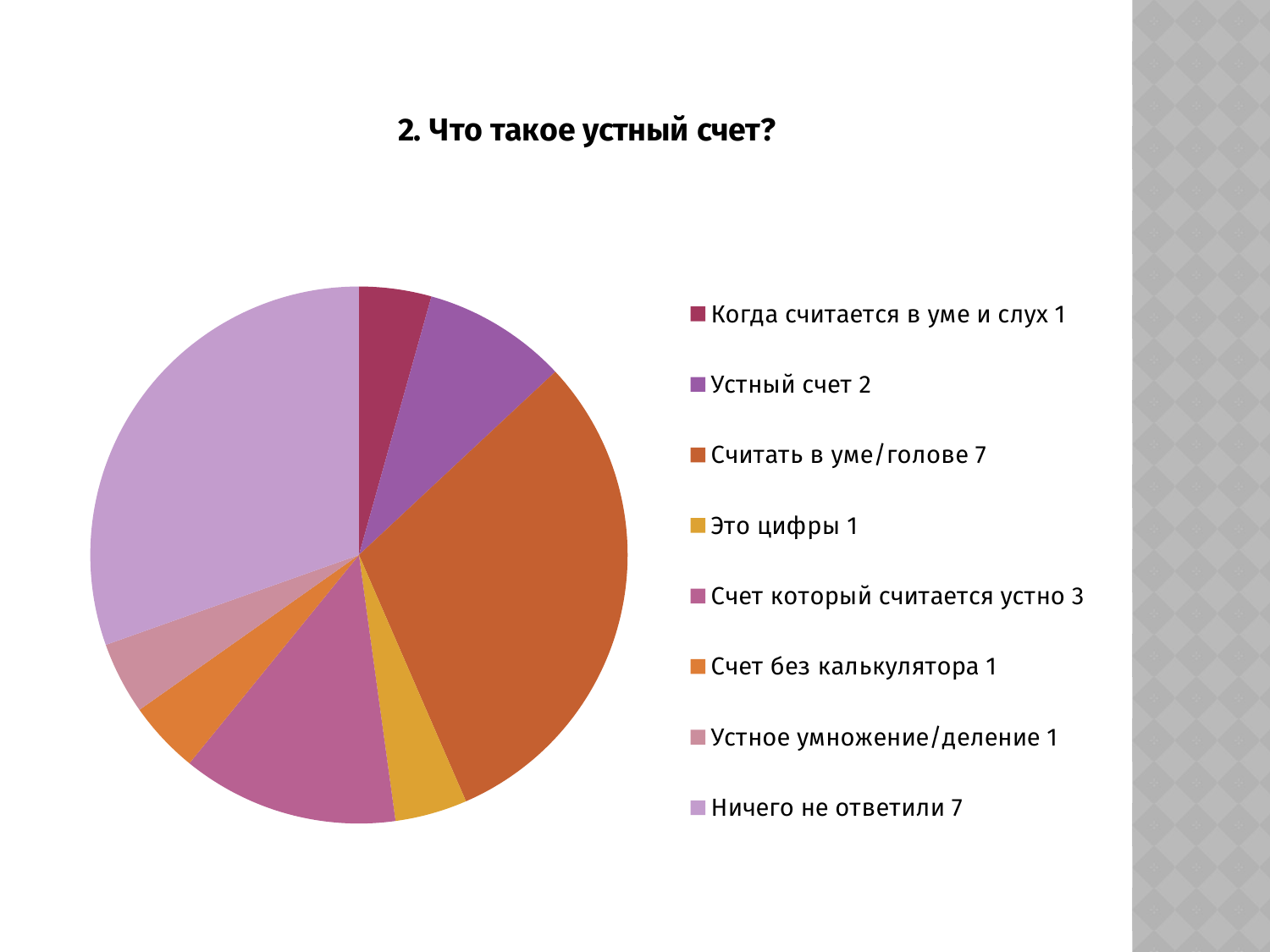

#

### Chart:

| Category | 2. Что такое устный счет? |
|---|---|
| Когда считается в уме и слух 1 | 1.0 |
| Устный счет 2 | 2.0 |
| Считать в уме/голове 7 | 7.0 |
| Это цифры 1 | 1.0 |
| Счет который считается устно 3 | 3.0 |
| Счет без калькулятора 1 | 1.0 |
| Устное умножение/деление 1 | 1.0 |
| Ничего не ответили 7 | 7.0 |